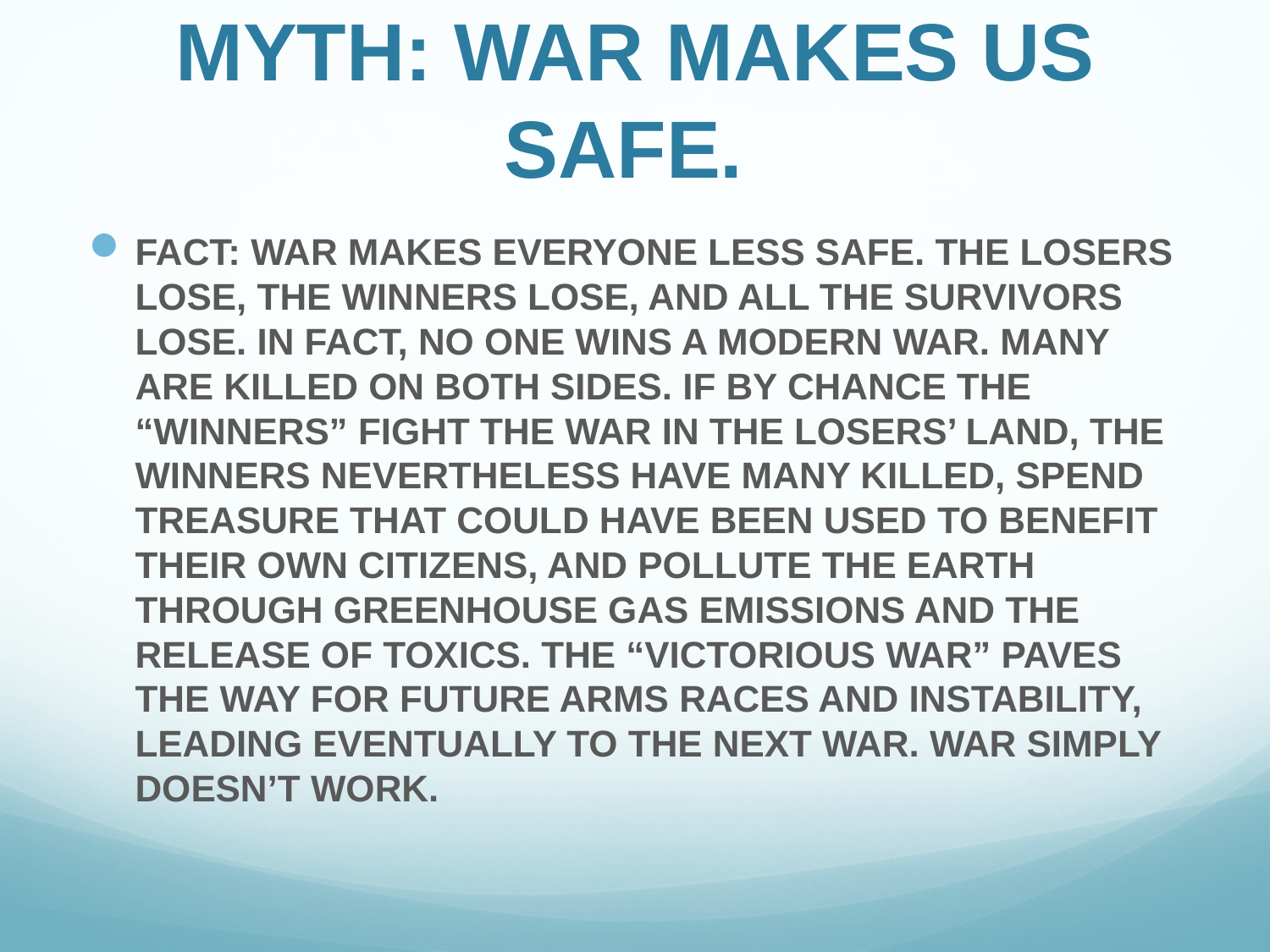

# MYTH: WAR MAKES US SAFE.
FACT: WAR MAKES EVERYONE LESS SAFE. THE LOSERS LOSE, THE WINNERS LOSE, AND ALL THE SURVIVORS LOSE. IN FACT, NO ONE WINS A MODERN WAR. MANY ARE KILLED ON BOTH SIDES. IF BY CHANCE THE “WINNERS” FIGHT THE WAR IN THE LOSERS’ LAND, THE WINNERS NEVERTHELESS HAVE MANY KILLED, SPEND TREASURE THAT COULD HAVE BEEN USED TO BENEFIT THEIR OWN CITIZENS, AND POLLUTE THE EARTH THROUGH GREENHOUSE GAS EMISSIONS AND THE RELEASE OF TOXICS. THE “VICTORIOUS WAR” PAVES THE WAY FOR FUTURE ARMS RACES AND INSTABILITY, LEADING EVENTUALLY TO THE NEXT WAR. WAR SIMPLY DOESN’T WORK.